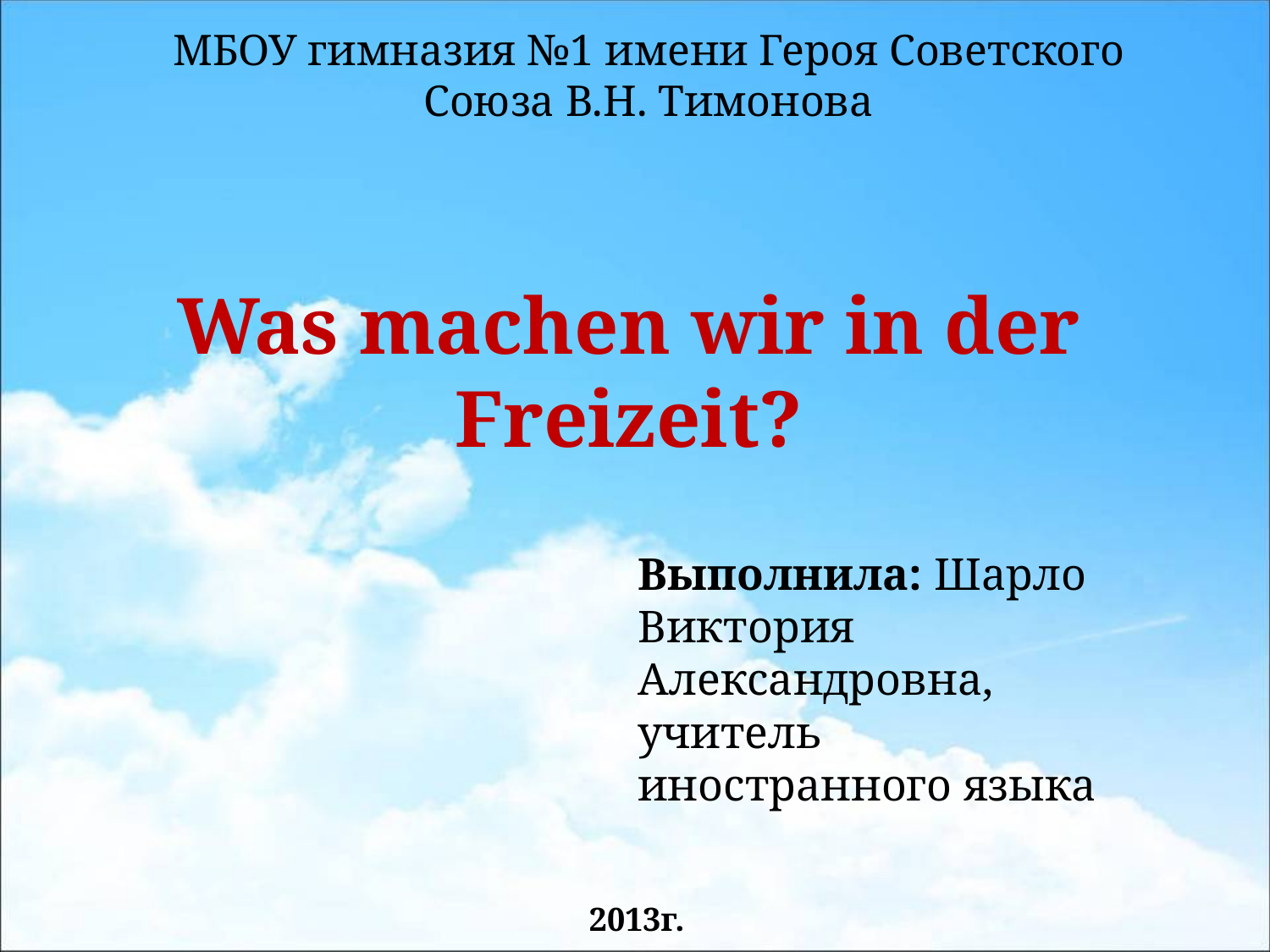

МБОУ гимназия №1 имени Героя Советского Союза В.Н. Тимонова
# Was machen wir in der Freizeit?
Выполнила: Шарло Виктория Александровна, учитель иностранного языка
2013г.